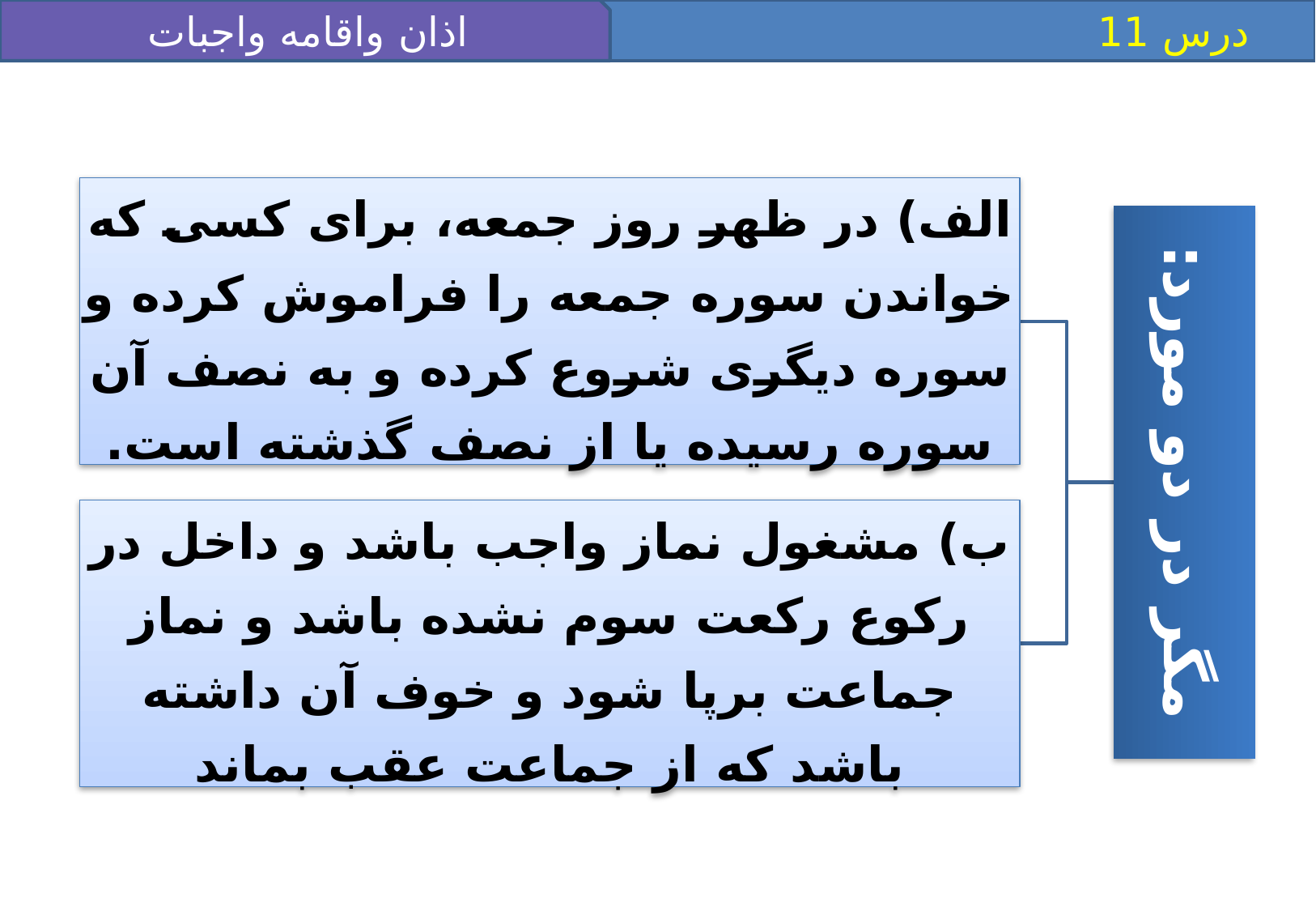

اذان واقامه واجبات نماز
 درس 11
الف) در ظهر روز جمعه، براى كسى كه خواندن سوره جمعه را فراموش كرده و سوره ديگرى شروع كرده و به نصف آن سوره رسيده يا از نصف گذشته است.

مگر در دو مورد:

ب) مشغول نماز واجب باشد و داخل در ركوع ركعت سوم نشده باشد و نماز جماعت برپا شود و خوف آن داشته باشد كه از جماعت عقب بماند